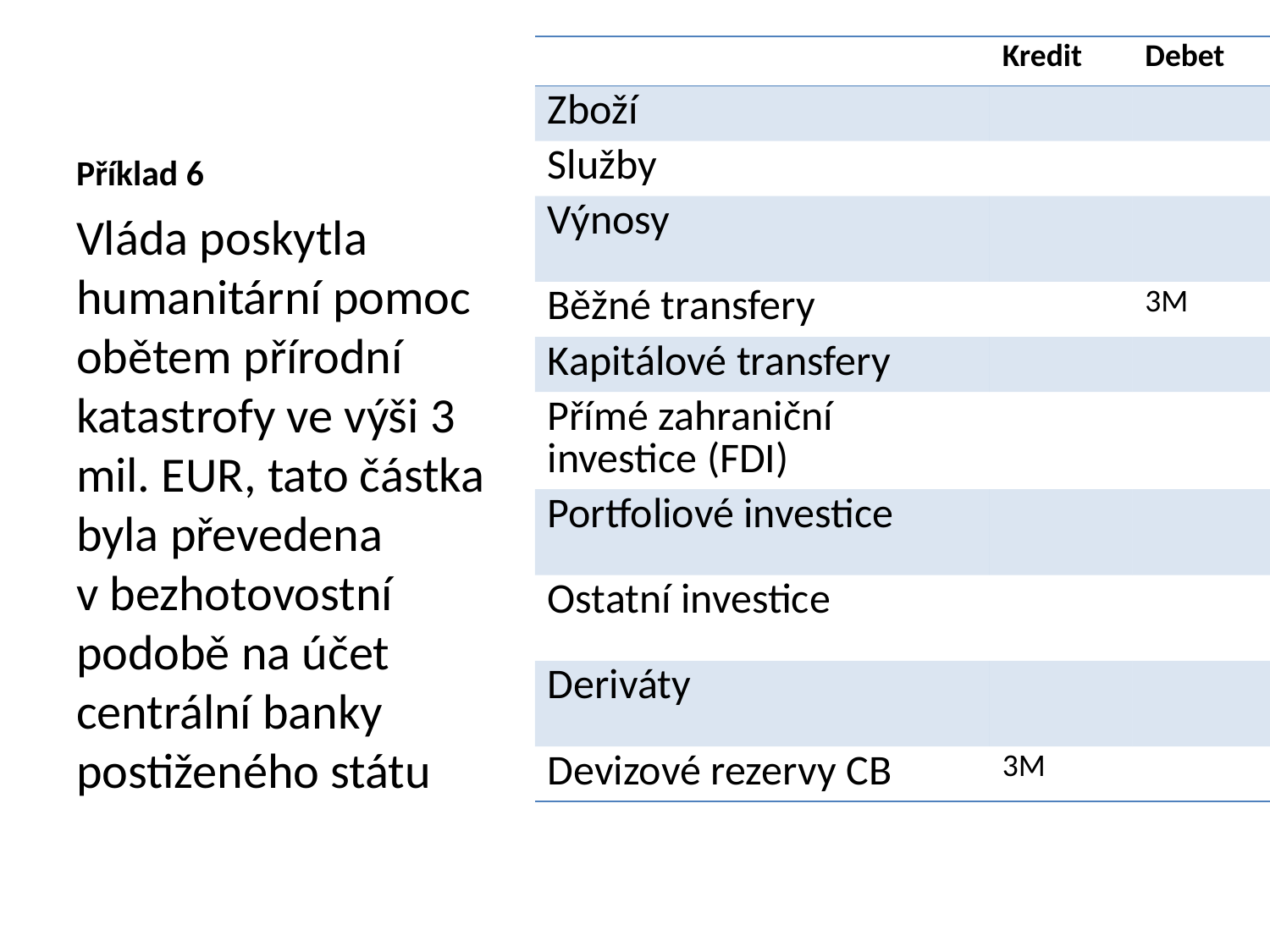

|  | Kredit | Debet |
| --- | --- | --- |
| Zboží |  |  |
| Služby |  |  |
| Výnosy |  |  |
| Běžné transfery |  | 3M |
| Kapitálové transfery |  |  |
| Přímé zahraniční investice (FDI) |  |  |
| Portfoliové investice |  |  |
| Ostatní investice |  |  |
| Deriváty |  |  |
| Devizové rezervy CB | 3M |  |
# Příklad 6
Vláda poskytla humanitární pomoc obětem přírodní katastrofy ve výši 3 mil. EUR, tato částka byla převedena v bezhotovostní podobě na účet centrální banky postiženého státu